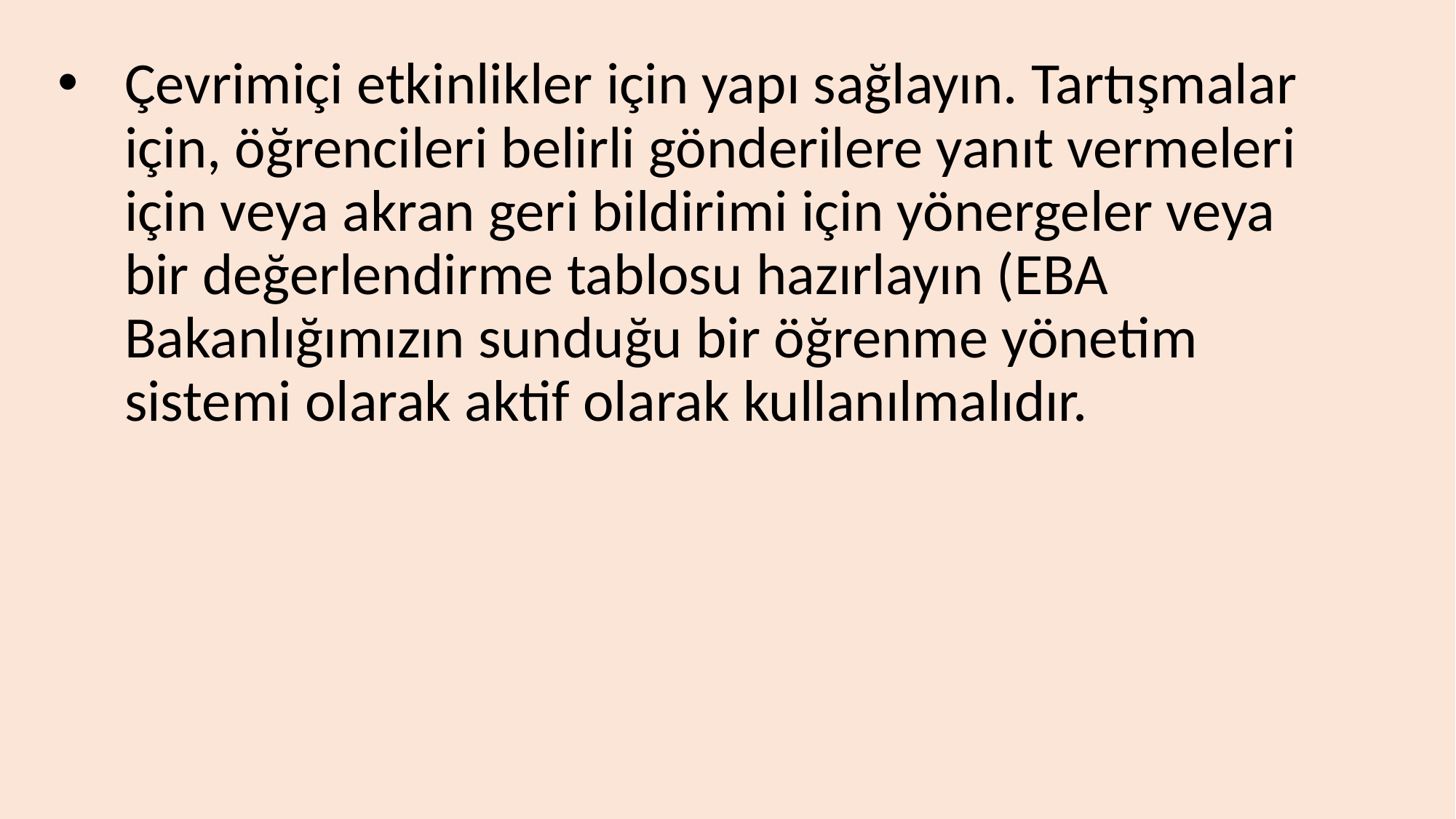

# Çevrimiçi etkinlikler için yapı sağlayın. Tartışmalar için, öğrencileri belirli gönderilere yanıt vermeleri için veya akran geri bildirimi için yönergeler veya bir değerlendirme tablosu hazırlayın (EBA Bakanlığımızın sunduğu bir öğrenme yönetim sistemi olarak aktif olarak kullanılmalıdır.